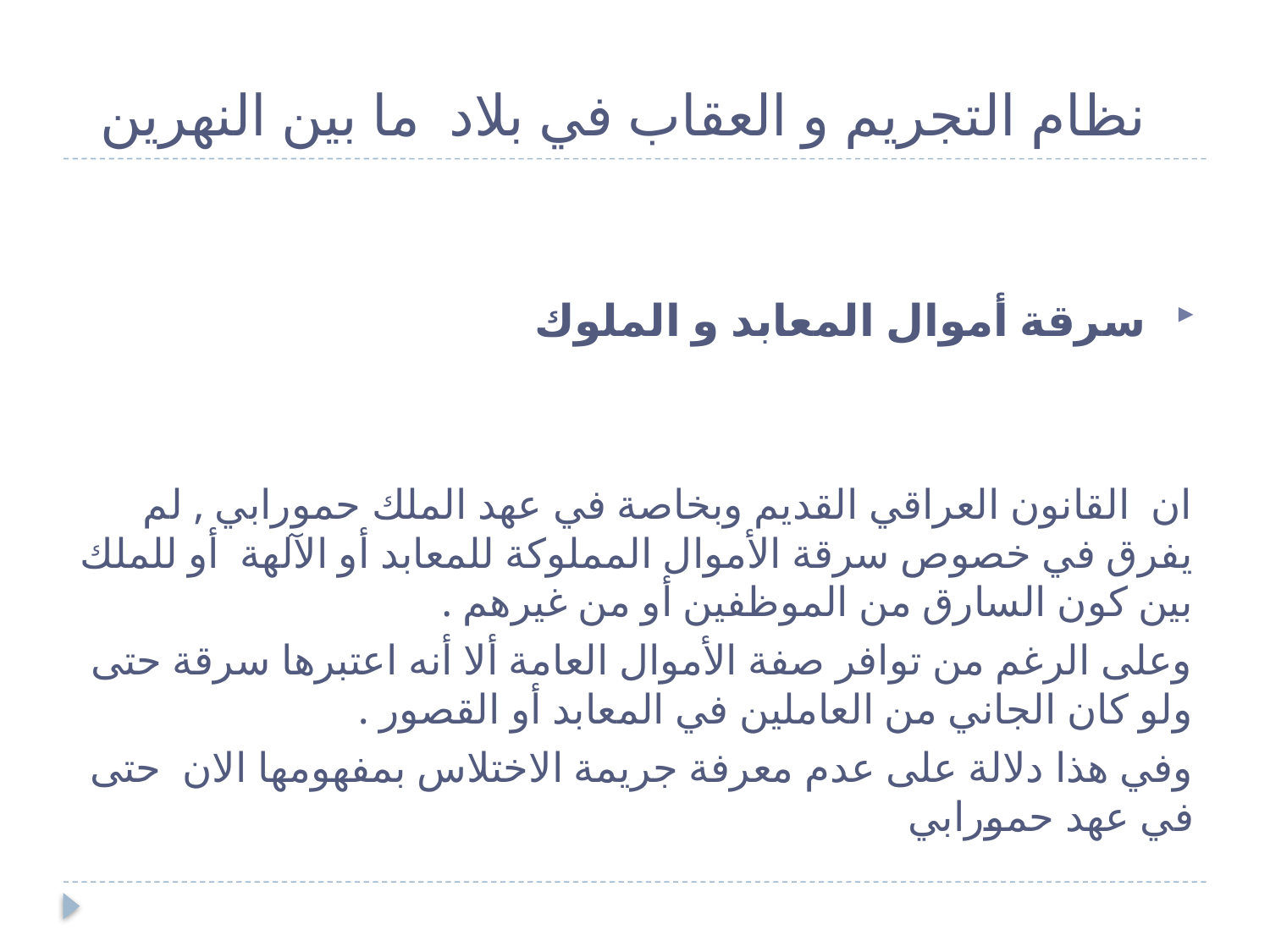

# نظام التجريم و العقاب في بلاد  ما بين النهرين

 سرقة أموال المعابد و الملوك

ان  القانون العراقي القديم وبخاصة في عهد الملك حمورابي , لم يفرق في خصوص سرقة الأموال المملوكة للمعابد أو الآلهة  أو للملك بين كون السارق من الموظفين أو من غيرهم .
وعلى الرغم من توافر صفة الأموال العامة ألا أنه اعتبرها سرقة حتى ولو كان الجاني من العاملين في المعابد أو القصور .
وفي هذا دلالة على عدم معرفة جريمة الاختلاس بمفهومها الان  حتى في عهد حمورابي